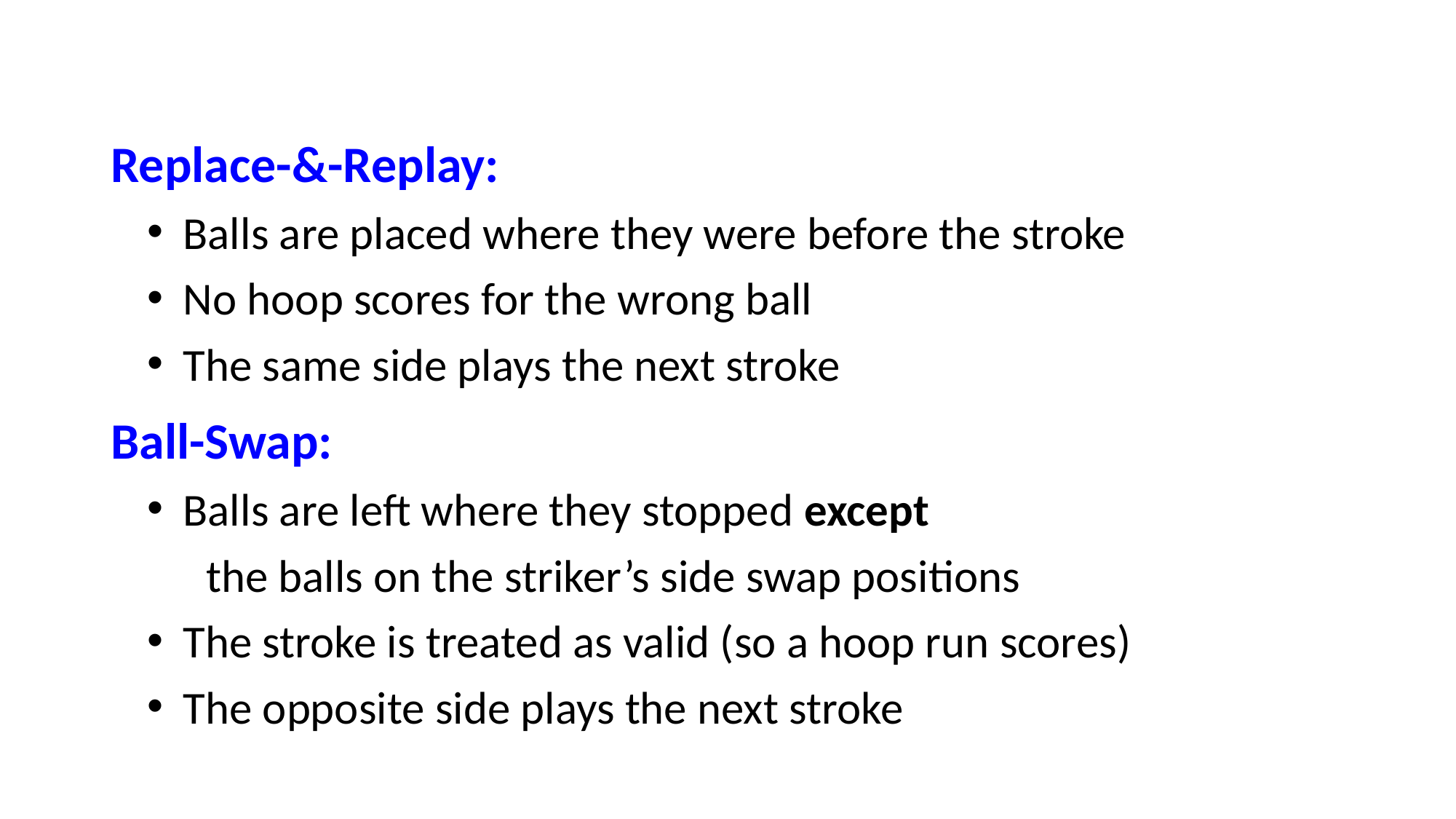

Replace-&-Replay:
Balls are placed where they were before the stroke
No hoop scores for the wrong ball
The same side plays the next stroke
Ball-Swap:
Balls are left where they stopped except
	the balls on the striker’s side swap positions
The stroke is treated as valid (so a hoop run scores)
The opposite side plays the next stroke